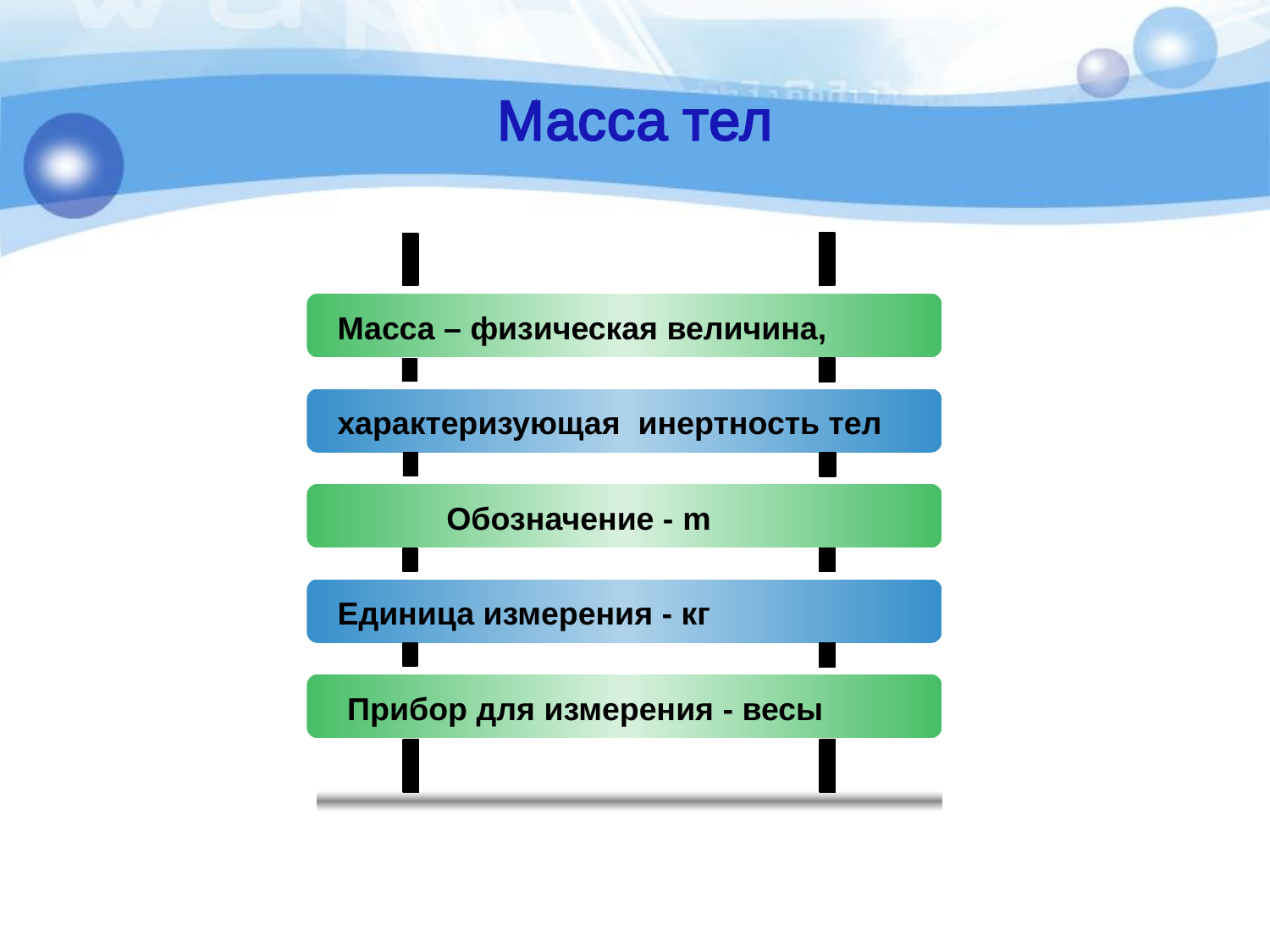

# Масса тел

Масса – физическая величина,

характеризующая  инертность тел

Обозначение - m

Единица измерения - кг

Прибор для измерения - весы